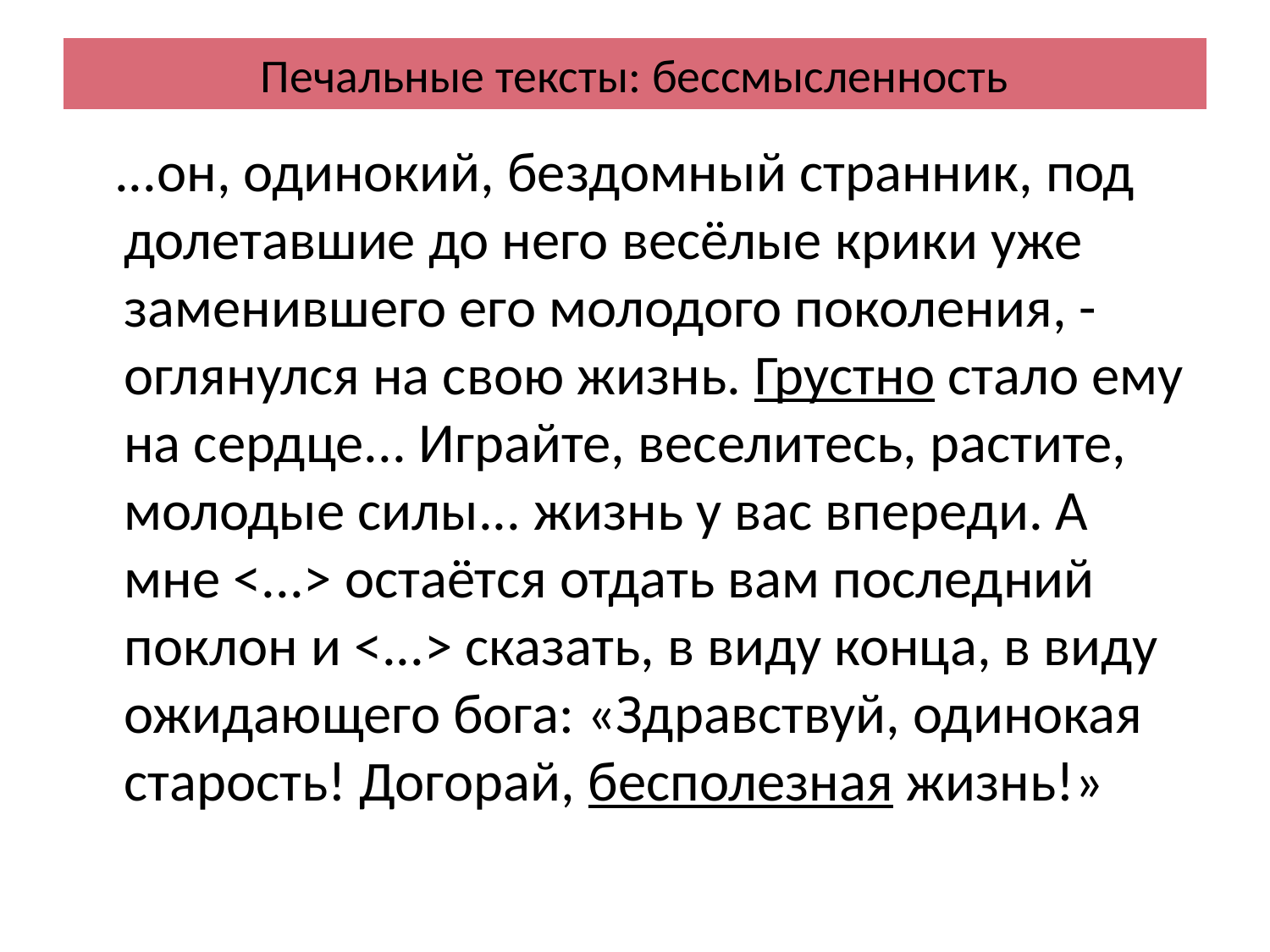

# Печальные тексты: бессмысленность
   ...он, одинокий, бездомный странник, под долетавшие до него весёлые крики уже заменившего его молодого поколения, - оглянулся на свою жизнь. Грустно стало ему на сердце... Играйте, веселитесь, растите, молодые силы... жизнь у вас впереди. А мне <...> остаётся отдать вам последний поклон и <...> сказать, в виду конца, в виду ожидающего бога: «Здравствуй, одинокая старость! Догорай, бесполезная жизнь!»